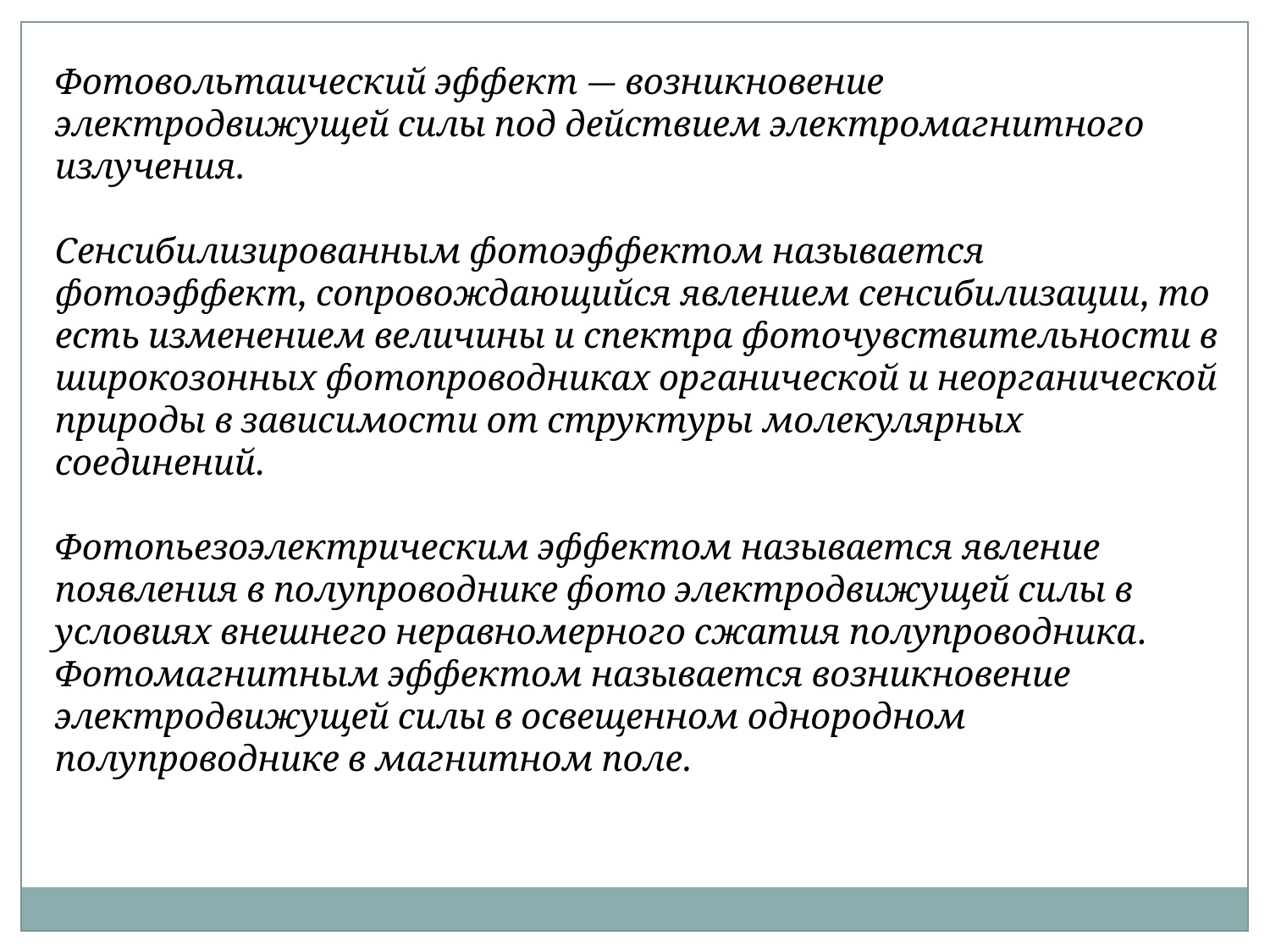

Фотовольтаический эффект — возникновение электродвижущей силы под действием электромагнитного излучения.

Сенсибилизированным фотоэффектом называется фотоэффект, сопровождающийся явлением сенсибилизации, то есть изменением величины и спектра фоточувствительности в широкозонных фотопроводниках органической и неорганической природы в зависимости от структуры молекулярных соединений.

Фотопьезоэлектрическим эффектом называется явление появления в полупроводнике фото электродвижущей силы в условиях внешнего неравномерного сжатия полупроводника.
Фотомагнитным эффектом называется возникновение электродвижущей силы в освещенном однородном полупроводнике в магнитном поле.